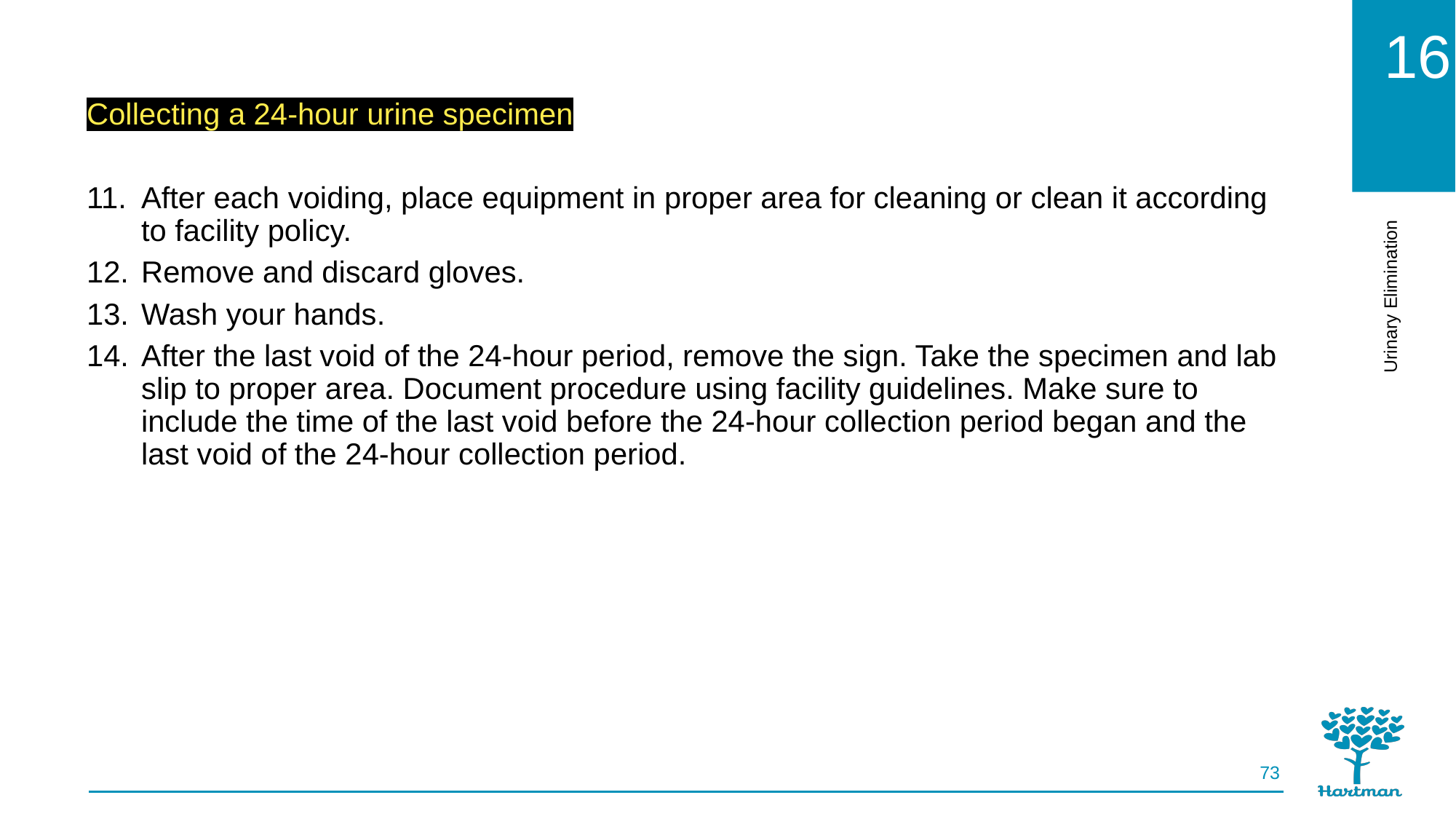

Collecting a 24-hour urine specimen

After each voiding, place equipment in proper area for cleaning or clean it according to facility policy.
Remove and discard gloves.
Wash your hands.
After the last void of the 24-hour period, remove the sign. Take the specimen and lab slip to proper area. Document procedure using facility guidelines. Make sure to include the time of the last void before the 24-hour collection period began and the last void of the 24-hour collection period.

73